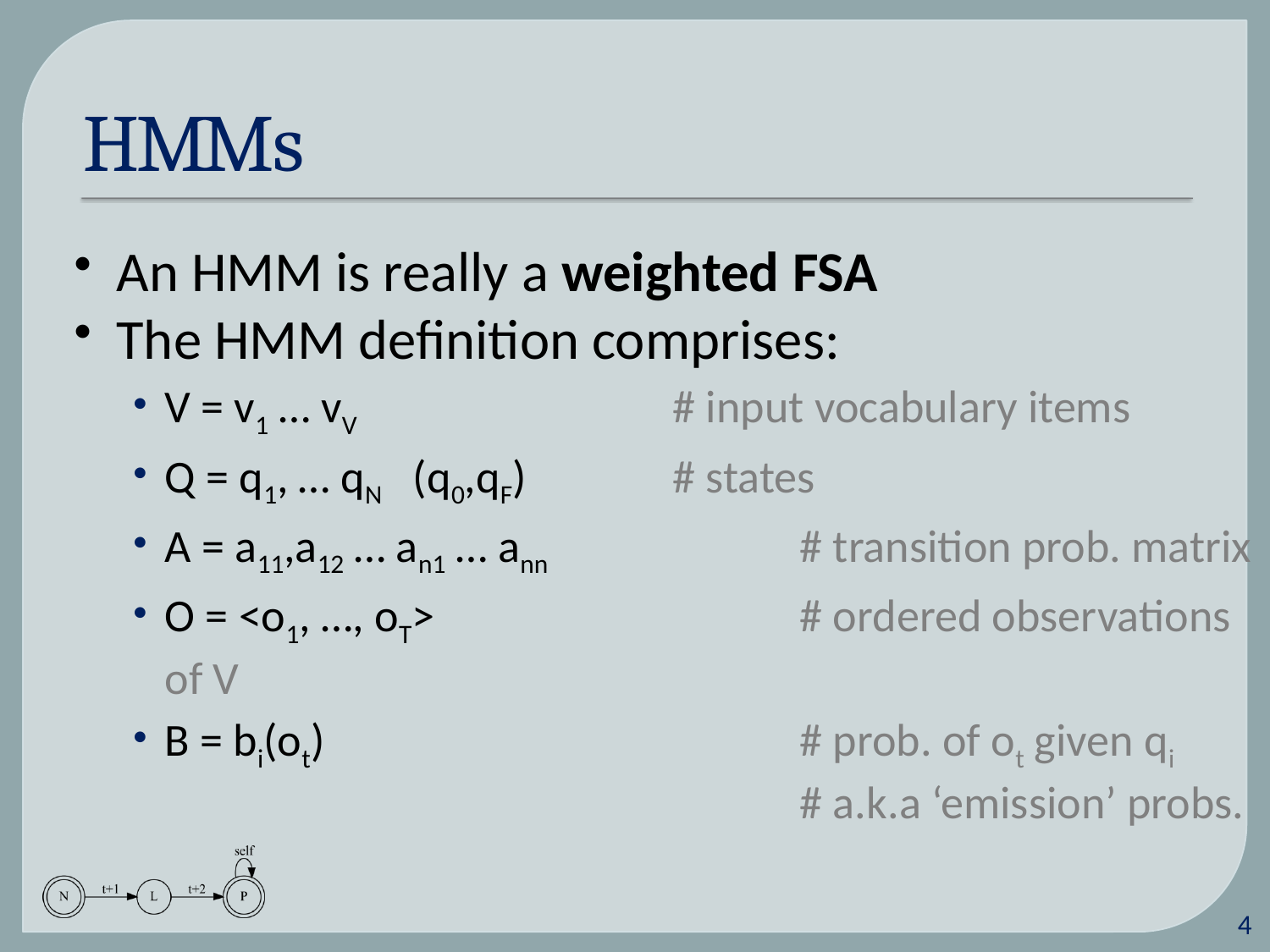

# HMMs
An HMM is really a weighted FSA
The HMM definition comprises:
V = v1 … vV			# input vocabulary items
Q = q1, … qN   (q0,qF)		# states
A = a11,a12 … an1 … ann		# transition prob. matrix
O = <o1, …, oT>			# ordered observations of V
B = bi(ot)				# prob. of ot given qi
					# a.k.a ‘emission’ probs.

4